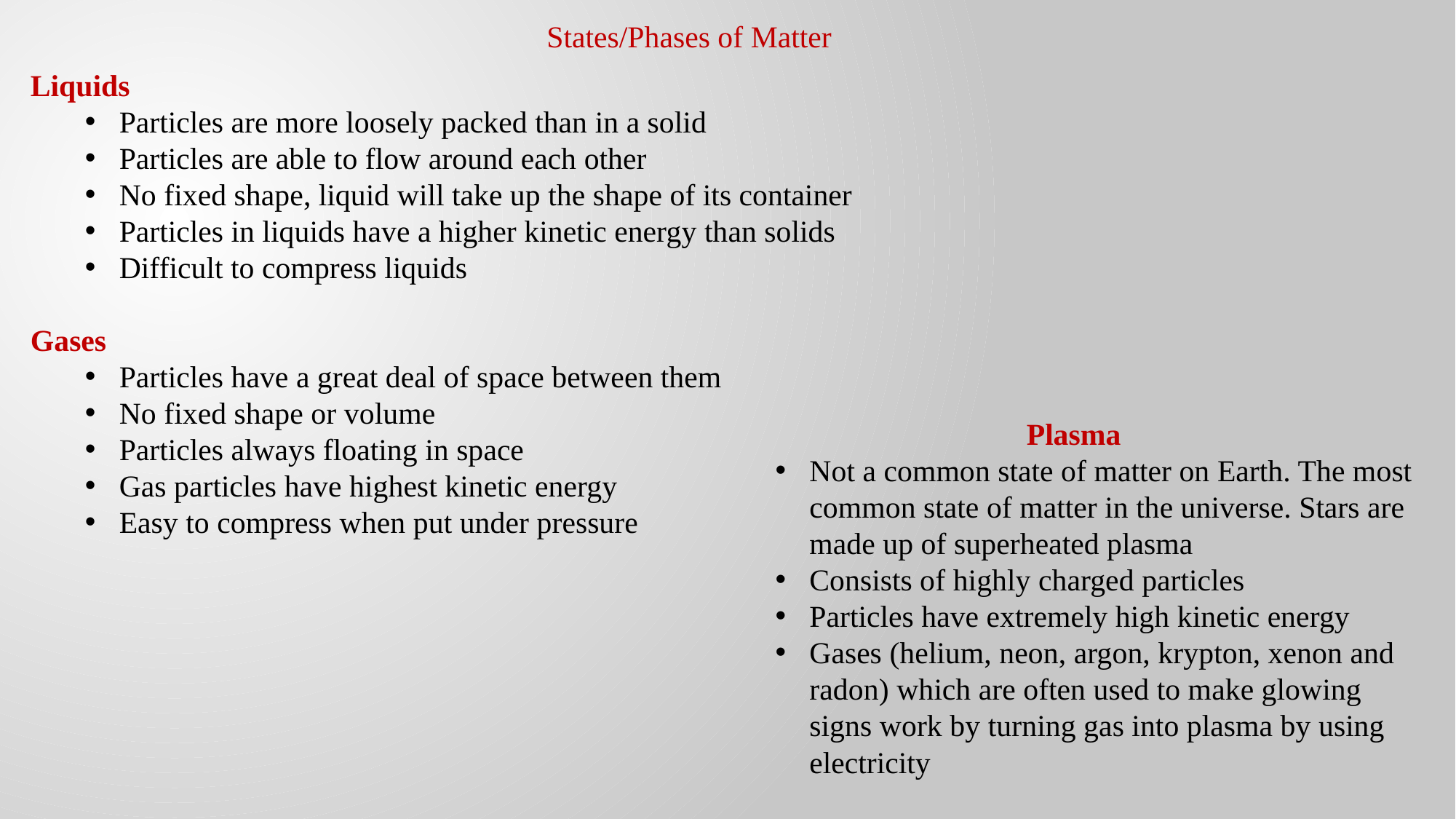

States/Phases of Matter
Liquids
Particles are more loosely packed than in a solid
Particles are able to flow around each other
No fixed shape, liquid will take up the shape of its container
Particles in liquids have a higher kinetic energy than solids
Difficult to compress liquids

Gases
Particles have a great deal of space between them
No fixed shape or volume
Particles always floating in space
Gas particles have highest kinetic energy
Easy to compress when put under pressure

Plasma
Not a common state of matter on Earth. The most common state of matter in the universe. Stars are made up of superheated plasma
Consists of highly charged particles
Particles have extremely high kinetic energy
Gases (helium, neon, argon, krypton, xenon and radon) which are often used to make glowing signs work by turning gas into plasma by using electricity